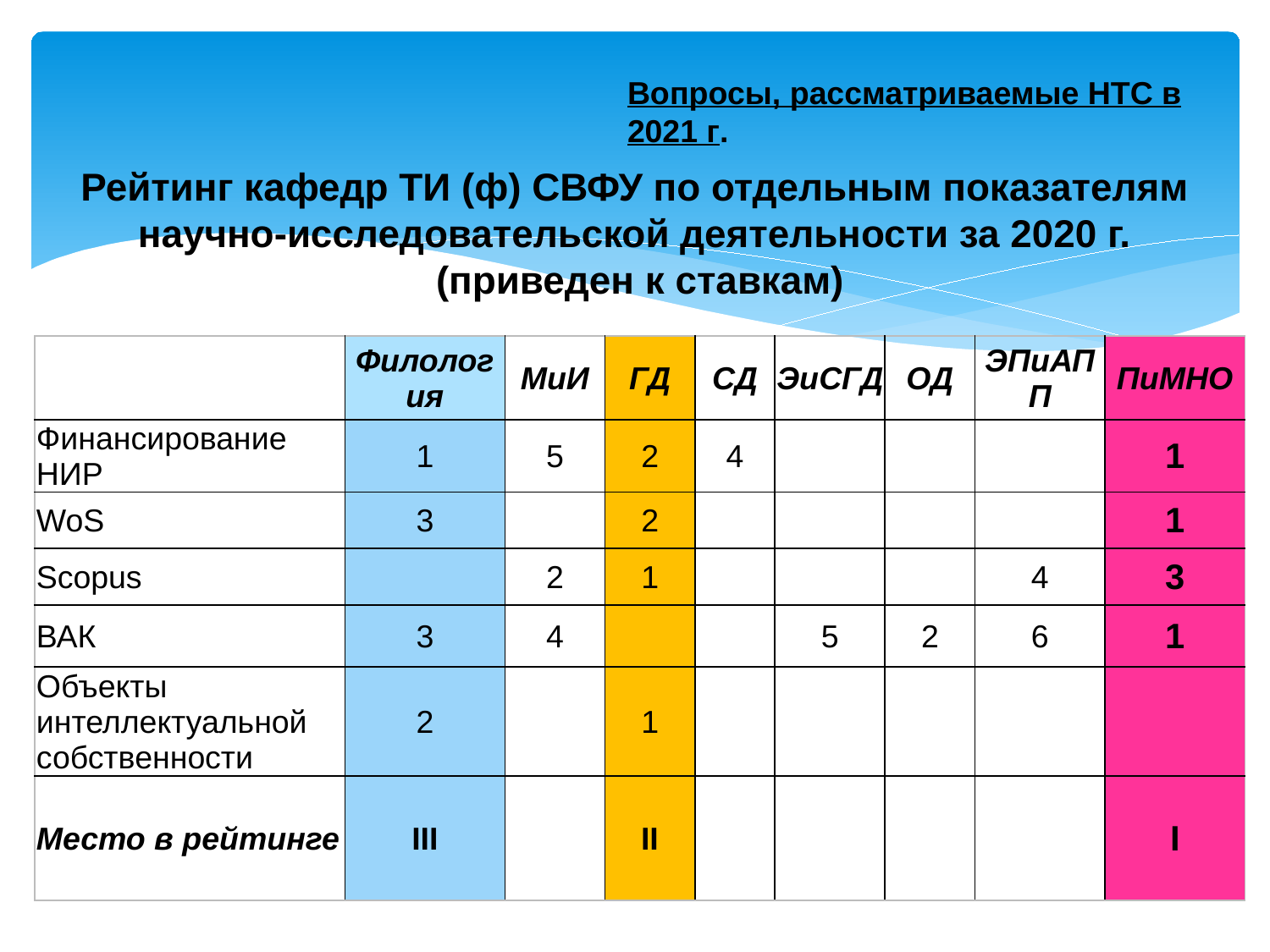

Вопросы, рассматриваемые НТС в 2021 г.

Рейтинг кафедр ТИ (ф) СВФУ по отдельным показателям
научно-исследовательской деятельности за 2020 г.
(приведен к ставкам)
|  | Филология | МиИ | ГД | СД | ЭиСГД | ОД | ЭПиАПП | ПиМНО |
| --- | --- | --- | --- | --- | --- | --- | --- | --- |
| Финансирование НИР | 1 | 5 | 2 | 4 |  |  |  | 1 |
| WoS | 3 |  | 2 |  |  |  |  | 1 |
| Scopus |  | 2 | 1 |  |  |  | 4 | 3 |
| ВАК | 3 | 4 |  |  | 5 | 2 | 6 | 1 |
| Объекты интеллектуальной собственности | 2 |  | 1 |  |  |  |  |  |
| Место в рейтинге | III |  | II |  |  |  |  | I |